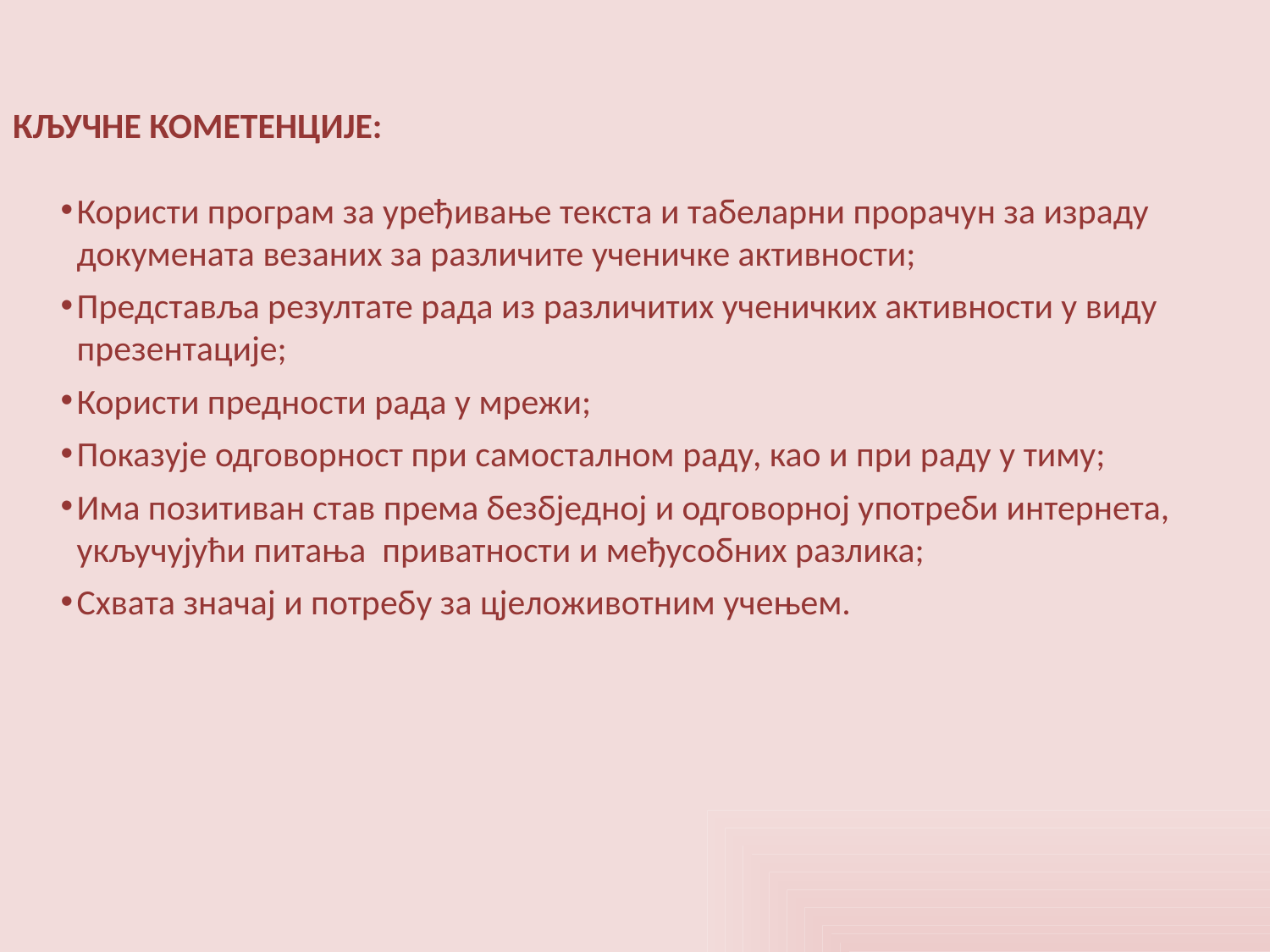

КЉУЧНЕ КОМЕТЕНЦИЈЕ:

Користи програм за уређивање текста и табеларни прорачун за израду докумената везаних за различите ученичке активности;
Представља резултате рада из различитих ученичких активности у виду презентације;
Користи предности рада у мрежи;
Показује одговорност при самосталном раду, као и при раду у тиму;
Има позитиван став према безбједној и одговорној употреби интернета, укључујући питања  приватности и међусобних разлика;
Схвата значај и потребу за цјеложивотним учењем.